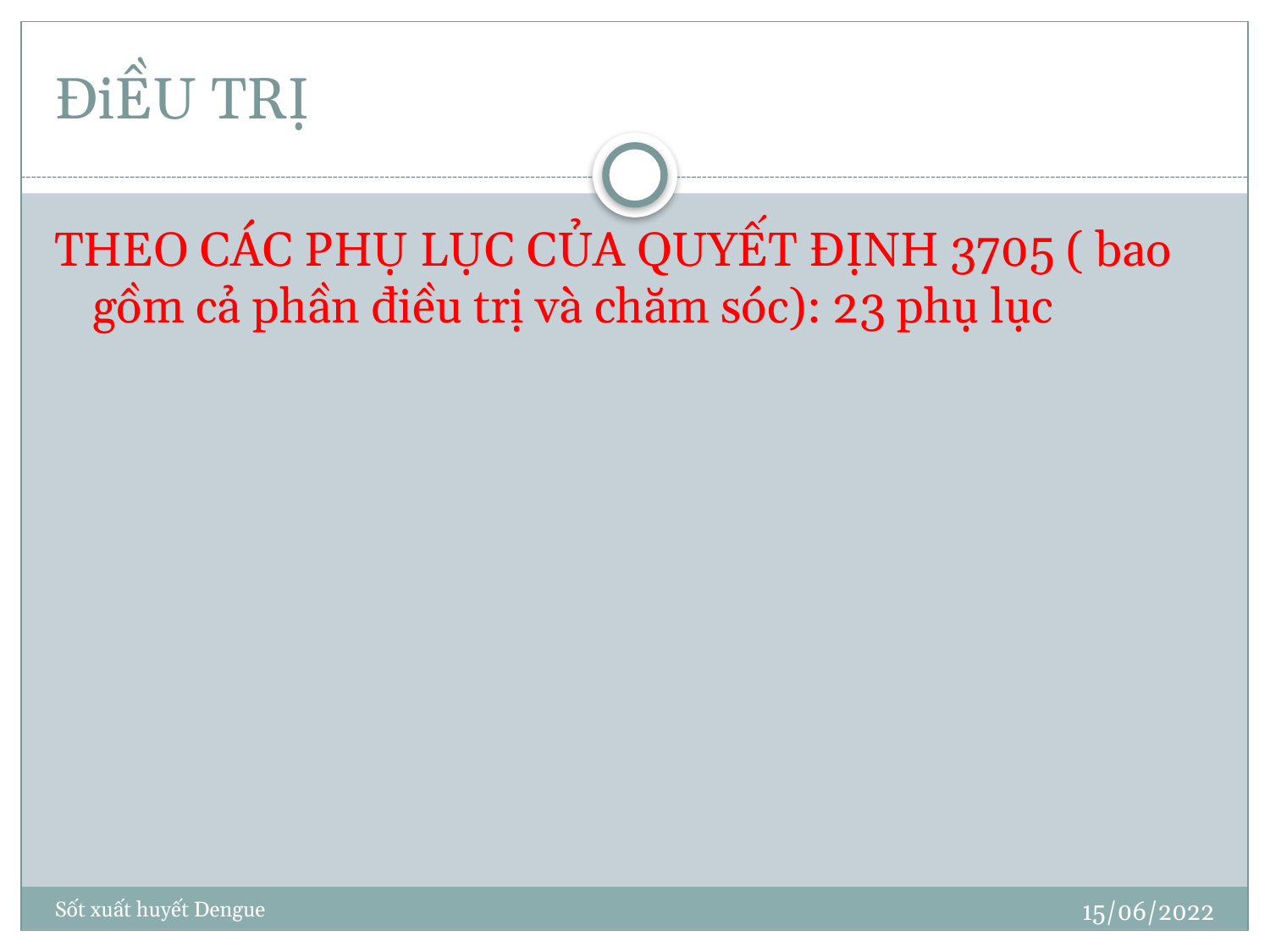

# ĐiỀU TRỊ
THEO CÁC PHỤ LỤC CỦA QUYẾT ĐỊNH 3705 ( bao gồm cả phần điều trị và chăm sóc): 23 phụ lục
15/06/2022
Sốt xuất huyết Dengue